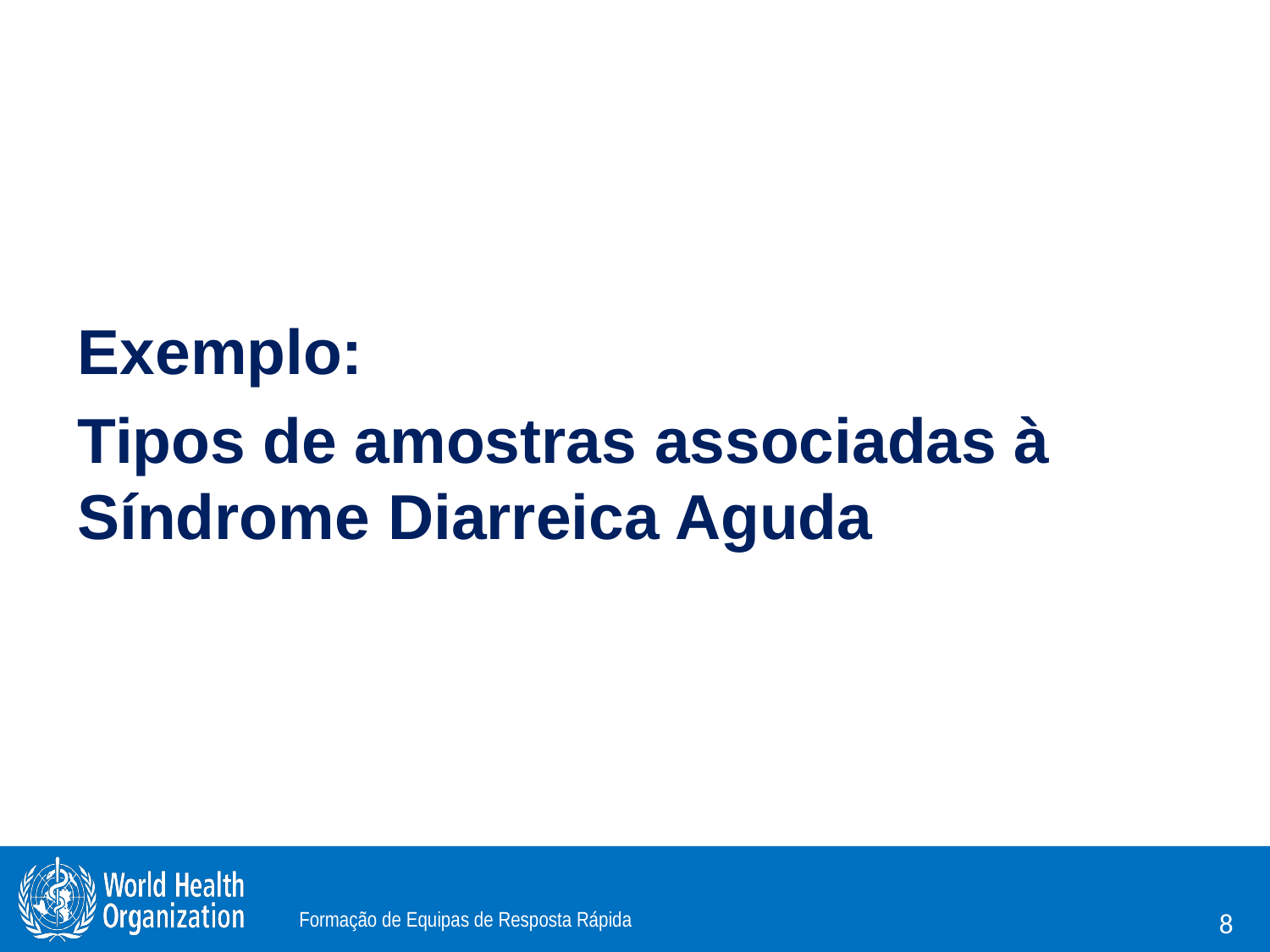

Exemplo:
Tipos de amostras associadas à Síndrome Diarreica Aguda